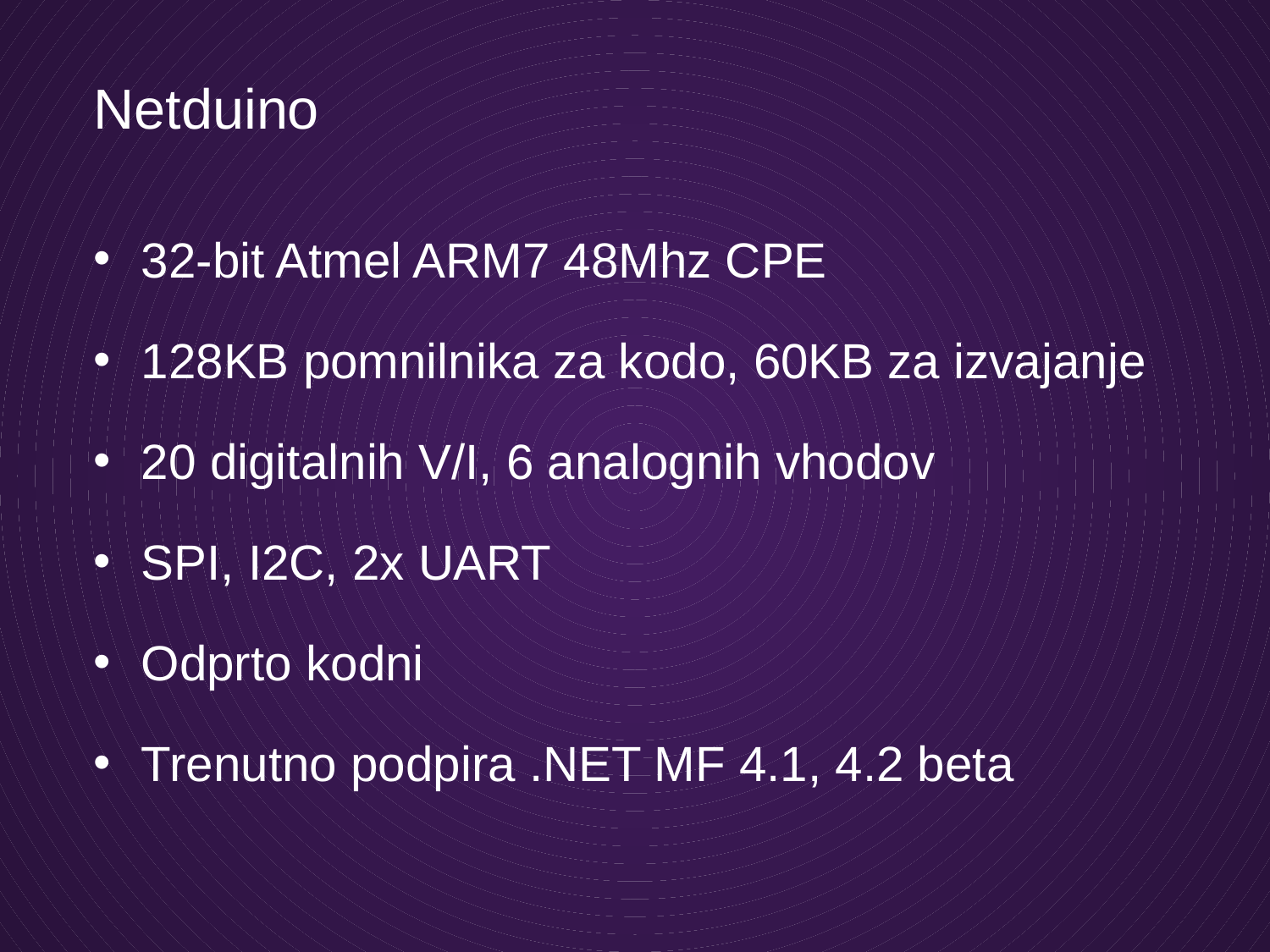

# Netduino

32-bit Atmel ARM7 48Mhz CPE
128KB pomnilnika za kodo, 60KB za izvajanje
20 digitalnih V/I, 6 analognih vhodov
SPI, I2C, 2x UART
Odprto kodni
Trenutno podpira .NET MF 4.1, 4.2 beta